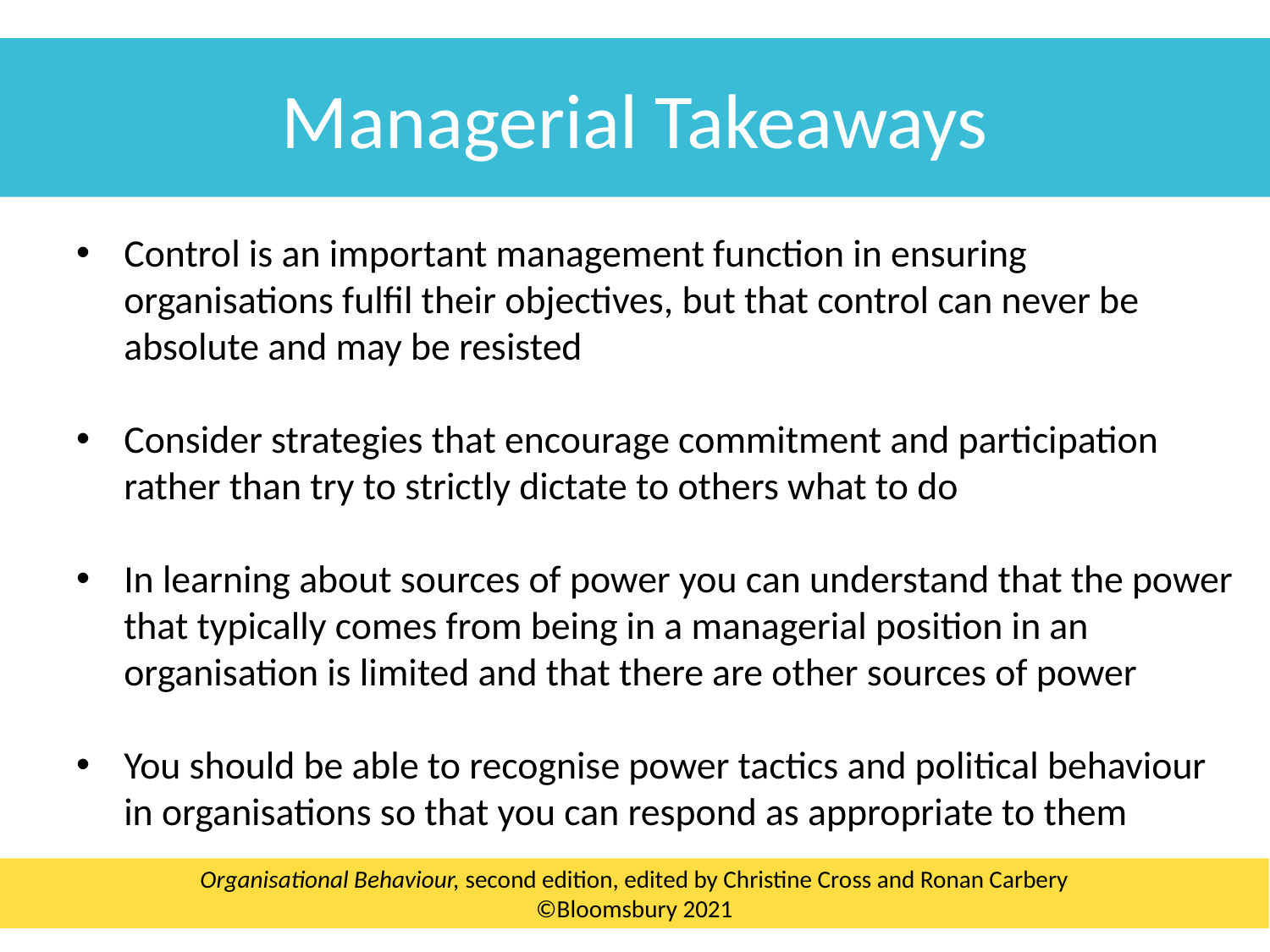

Managerial Takeaways
Control is an important management function in ensuring organisations fulfil their objectives, but that control can never be absolute and may be resisted

Consider strategies that encourage commitment and participation rather than try to strictly dictate to others what to do

In learning about sources of power you can understand that the power that typically comes from being in a managerial position in an organisation is limited and that there are other sources of power

You should be able to recognise power tactics and political behaviour in organisations so that you can respond as appropriate to them